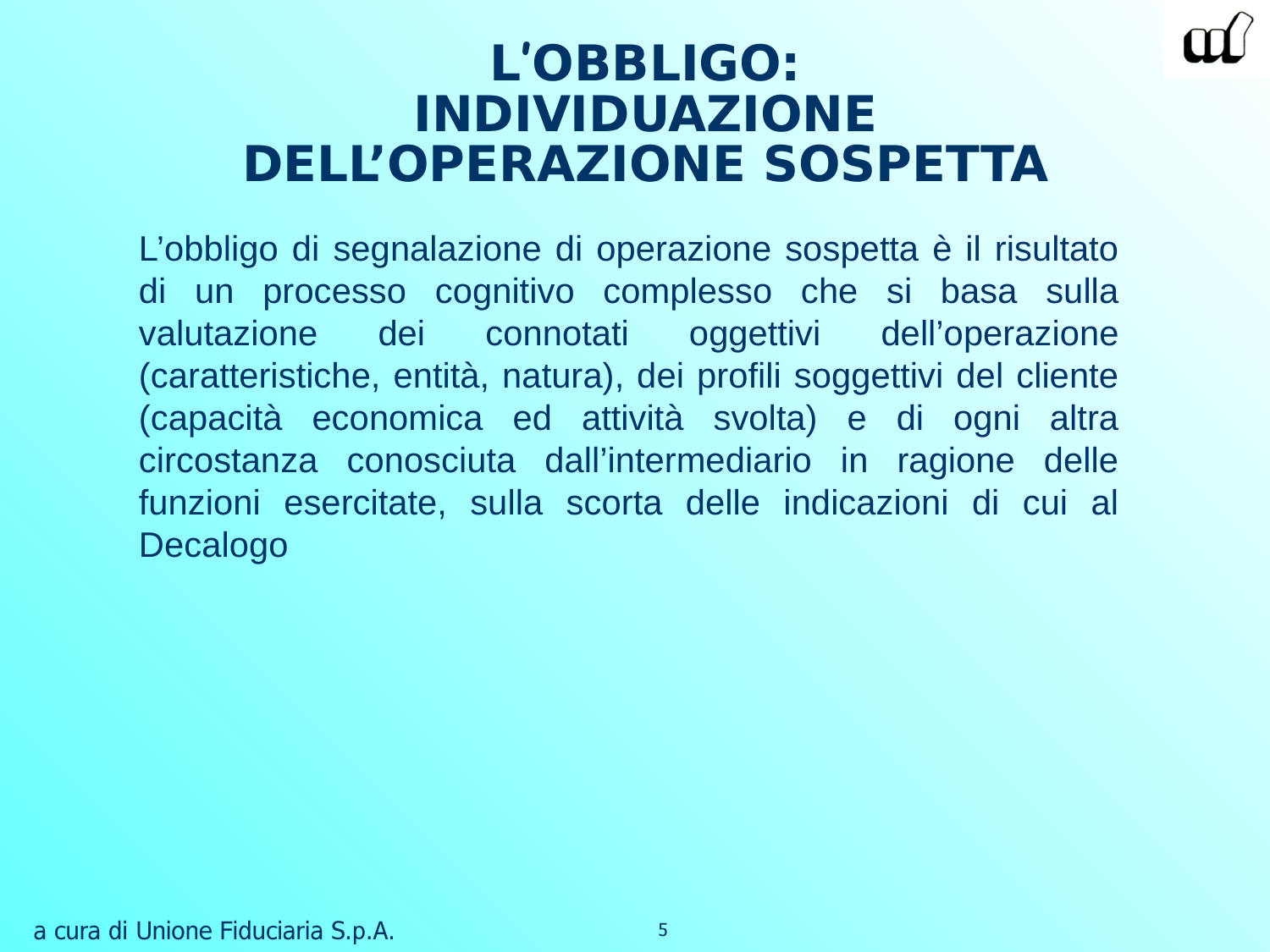

L’OBBLIGO:
INDIVIDUAZIONE DELL’OPERAZIONE SOSPETTA
L’obbligo di segnalazione di operazione sospetta è il risultato di un processo cognitivo complesso che si basa sulla valutazione dei connotati oggettivi dell’operazione (caratteristiche, entità, natura), dei profili soggettivi del cliente (capacità economica ed attività svolta) e di ogni altra circostanza conosciuta dall’intermediario in ragione delle funzioni esercitate, sulla scorta delle indicazioni di cui al Decalogo